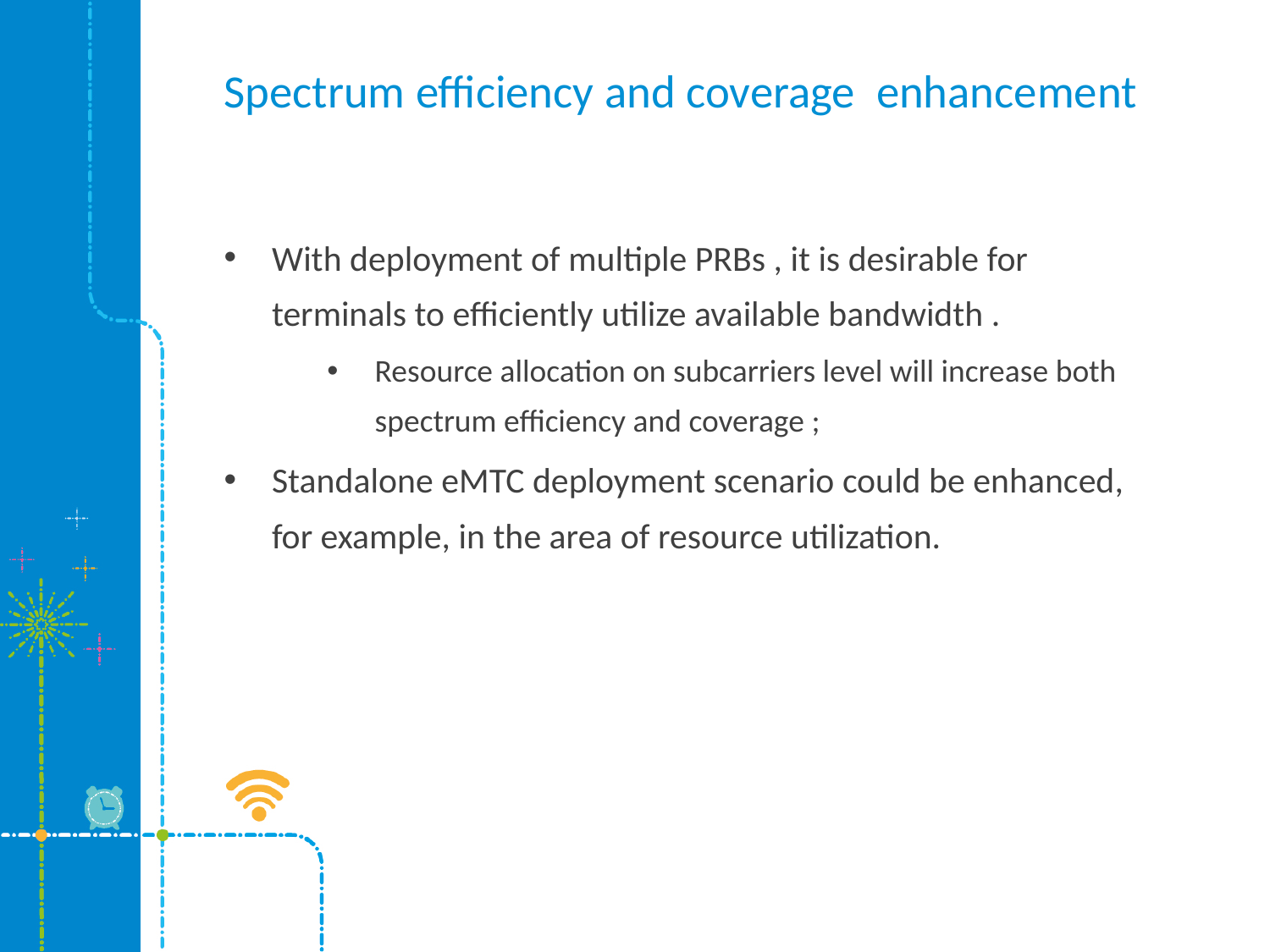

# Spectrum efficiency and coverage  enhancement
With deployment of multiple PRBs , it is desirable for terminals to efficiently utilize available bandwidth .
Resource allocation on subcarriers level will increase both spectrum efficiency and coverage ;
Standalone eMTC deployment scenario could be enhanced, for example, in the area of resource utilization.